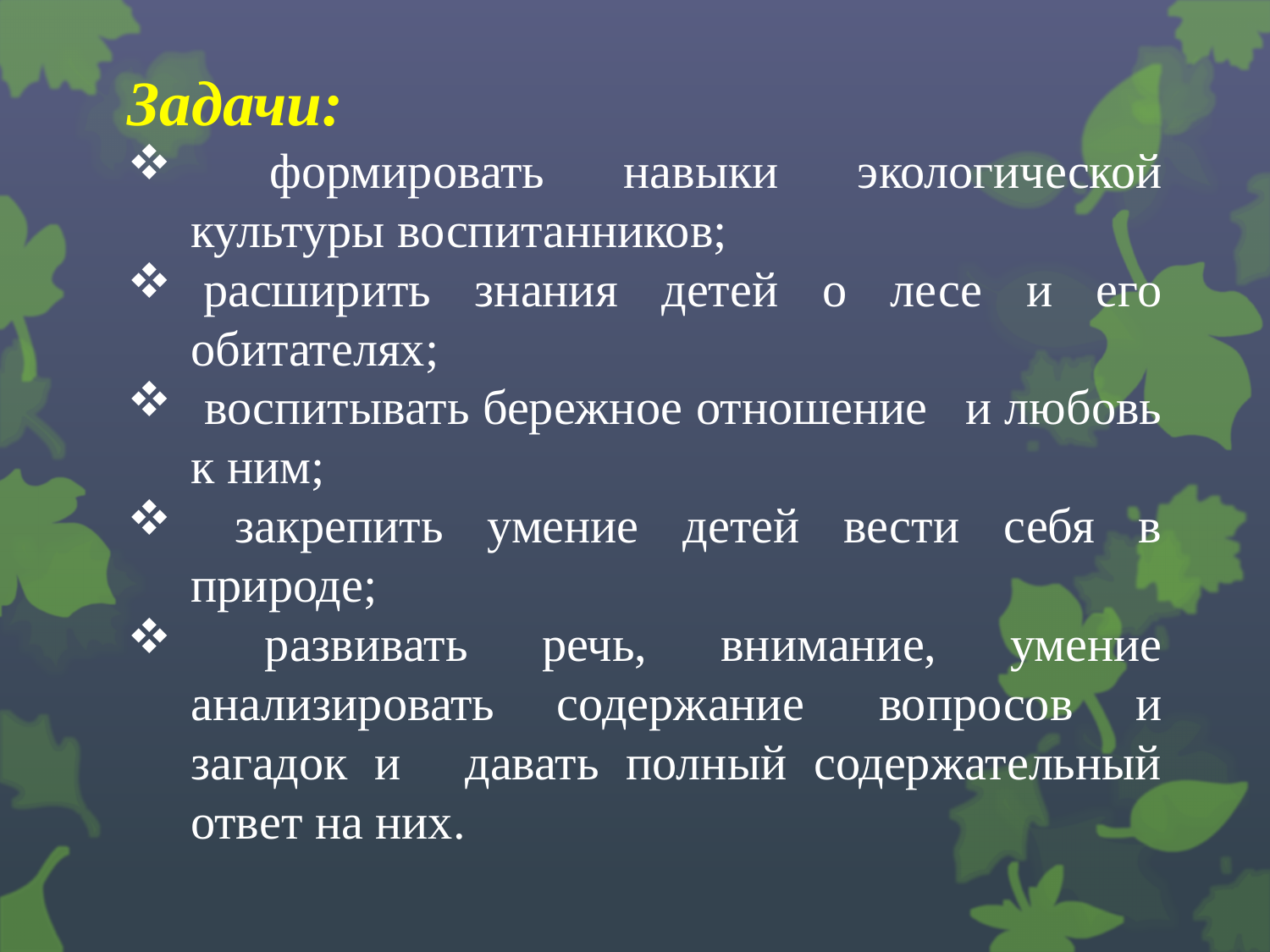

Задачи:
 формировать навыки экологической культуры воспитанников;
 расширить знания детей о лесе и его обитателях;
 воспитывать бережное отношение   и любовь к ним;
 закрепить умение детей вести себя в природе;
 развивать речь, внимание, умение анализировать содержание  вопросов и загадок и    давать полный содержательный ответ на них.